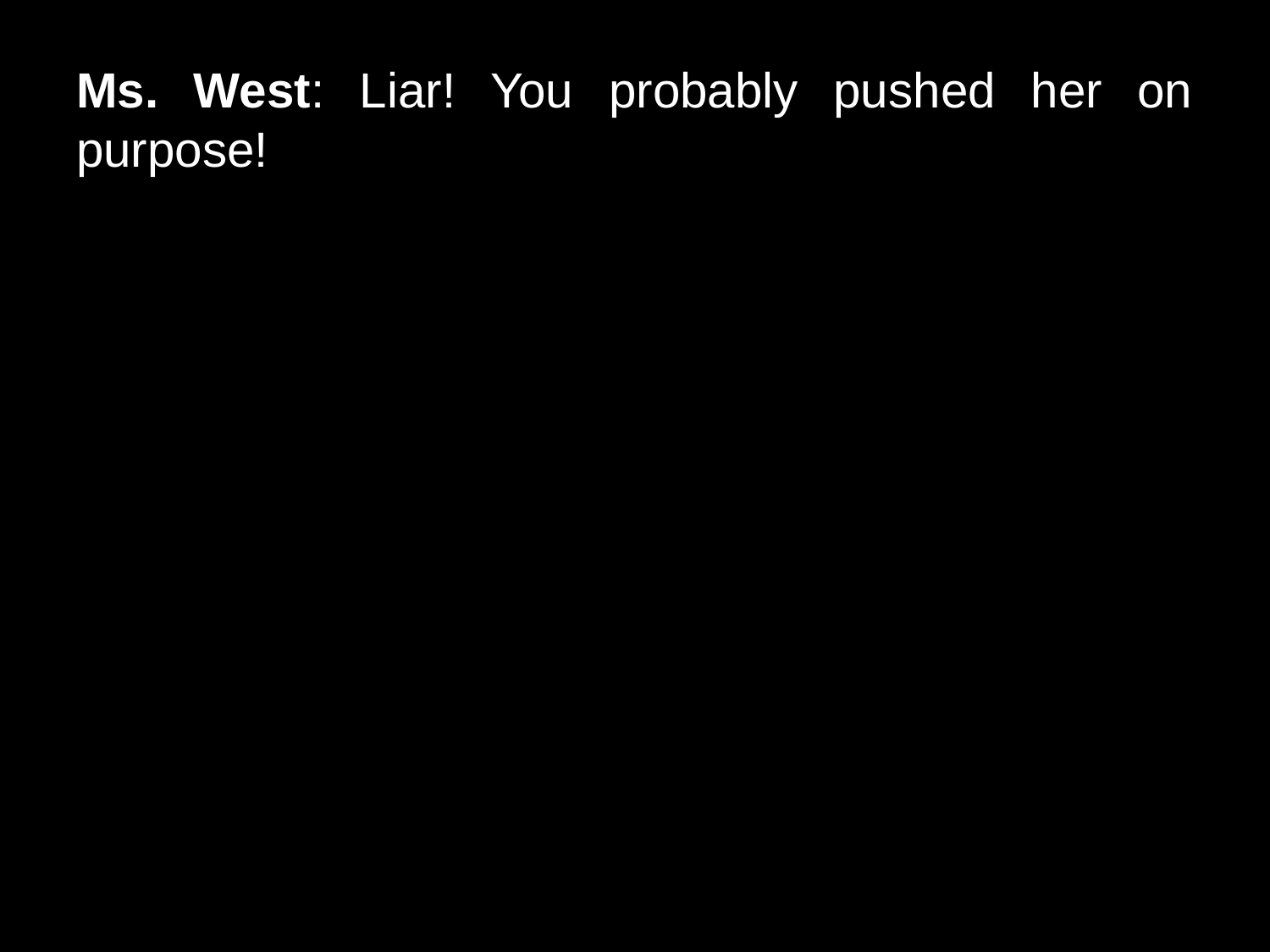

# Ms. West: Liar! You probably pushed her on purpose!